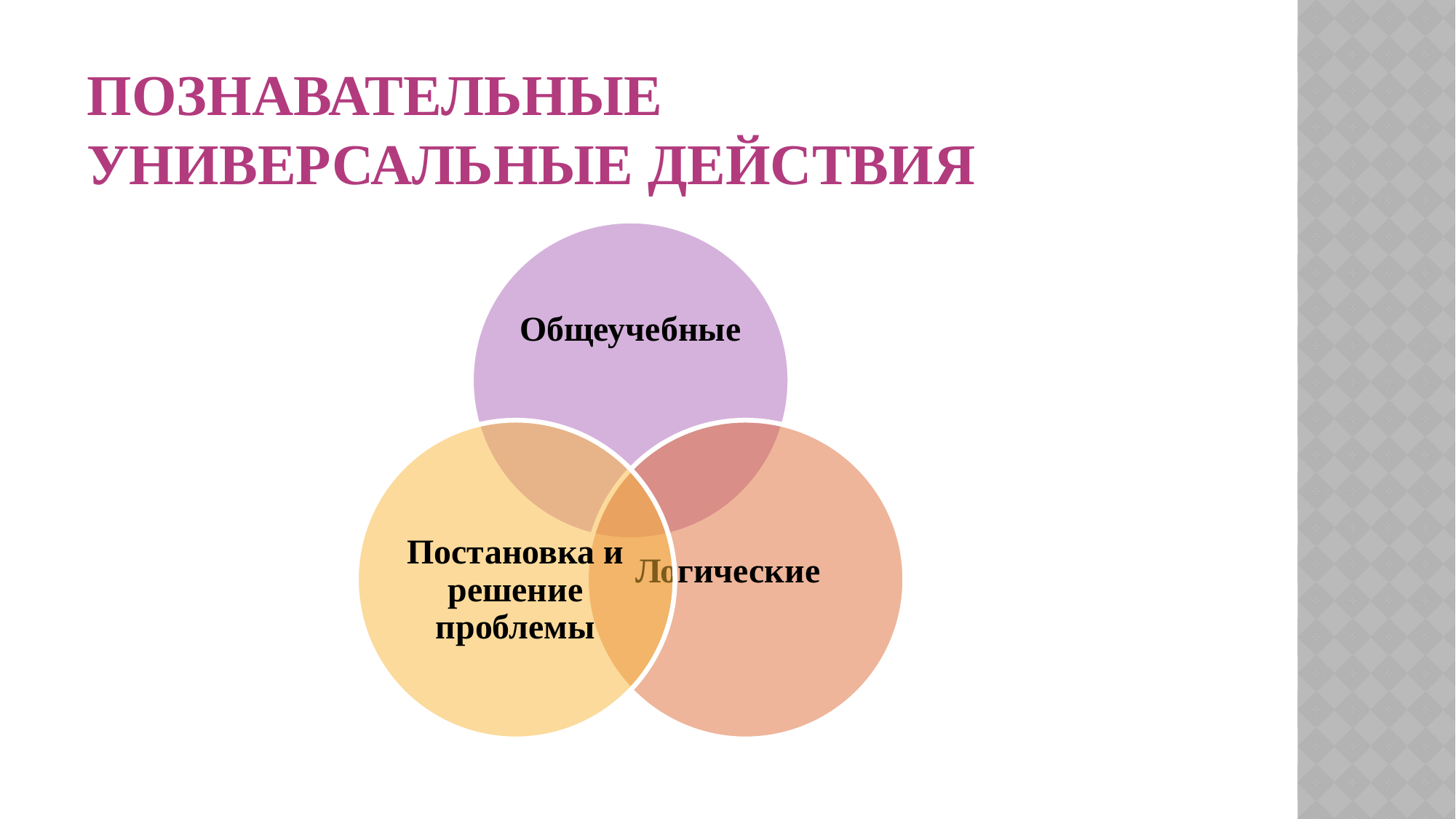

# Познавательные универсальные действия
Общеучебные
Логические
Постановка и решение проблемы